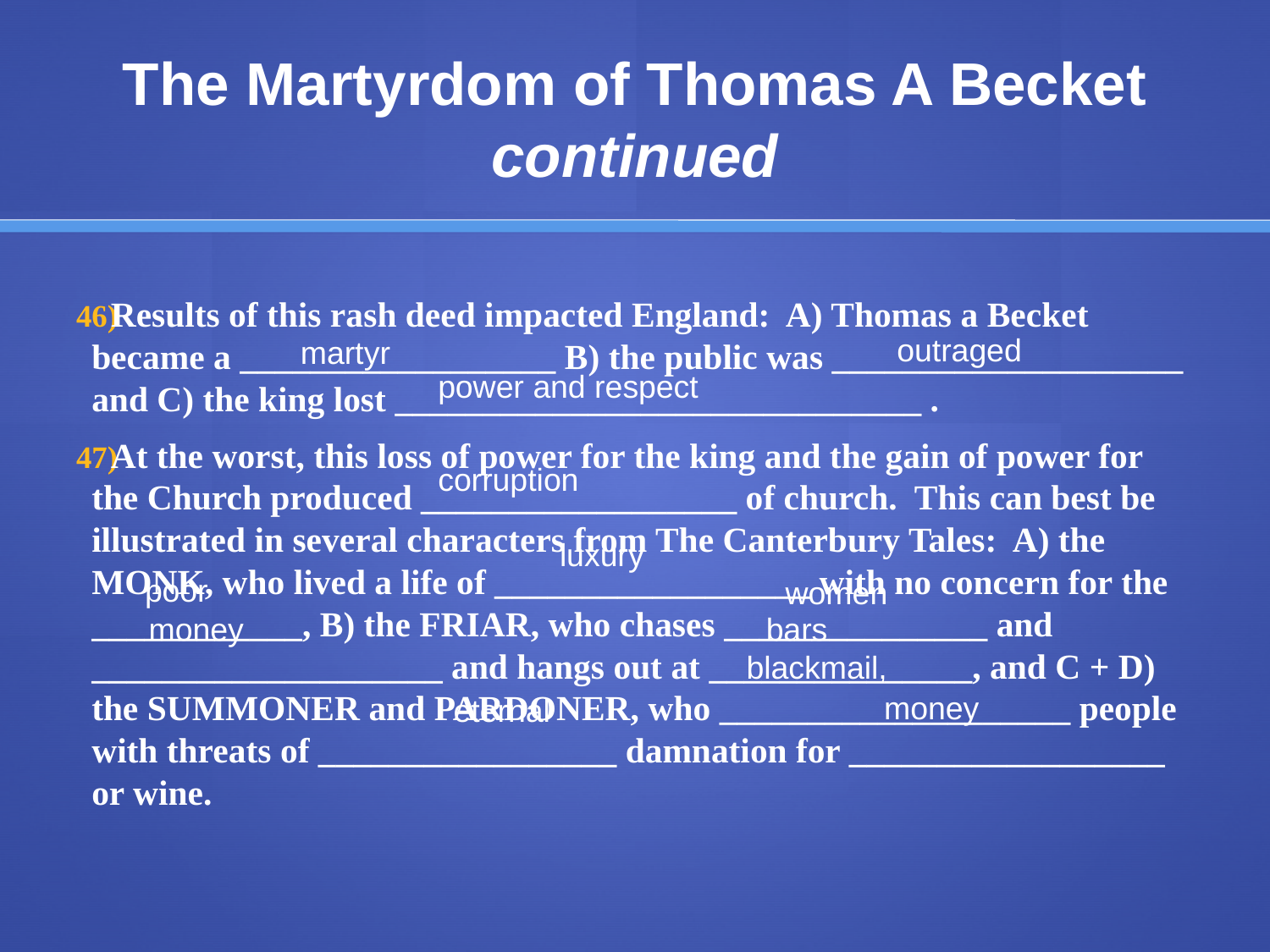

# The Martyrdom of Thomas A Becket continued
Results of this rash deed impacted England:  A) Thomas a Becket became a __________________ B) the public was ____________________ and C) the king lost ______________________________ .
At the worst, this loss of power for the king and the gain of power for the Church produced __________________ of church.  This can best be illustrated in several characters from The Canterbury Tales:  A) the MONK, who lived a life of __________________ with no concern for the ____________, B) the FRIAR, who chases _______________ and ____________________ and hangs out at _______________, and C + D) the SUMMONER and PARDONER, who ____________________ people with threats of _________________ damnation for __________________ or wine.
outraged
martyr
power and respect
corruption
luxury
poor
women
money
bars
blackmail,
money
eternal